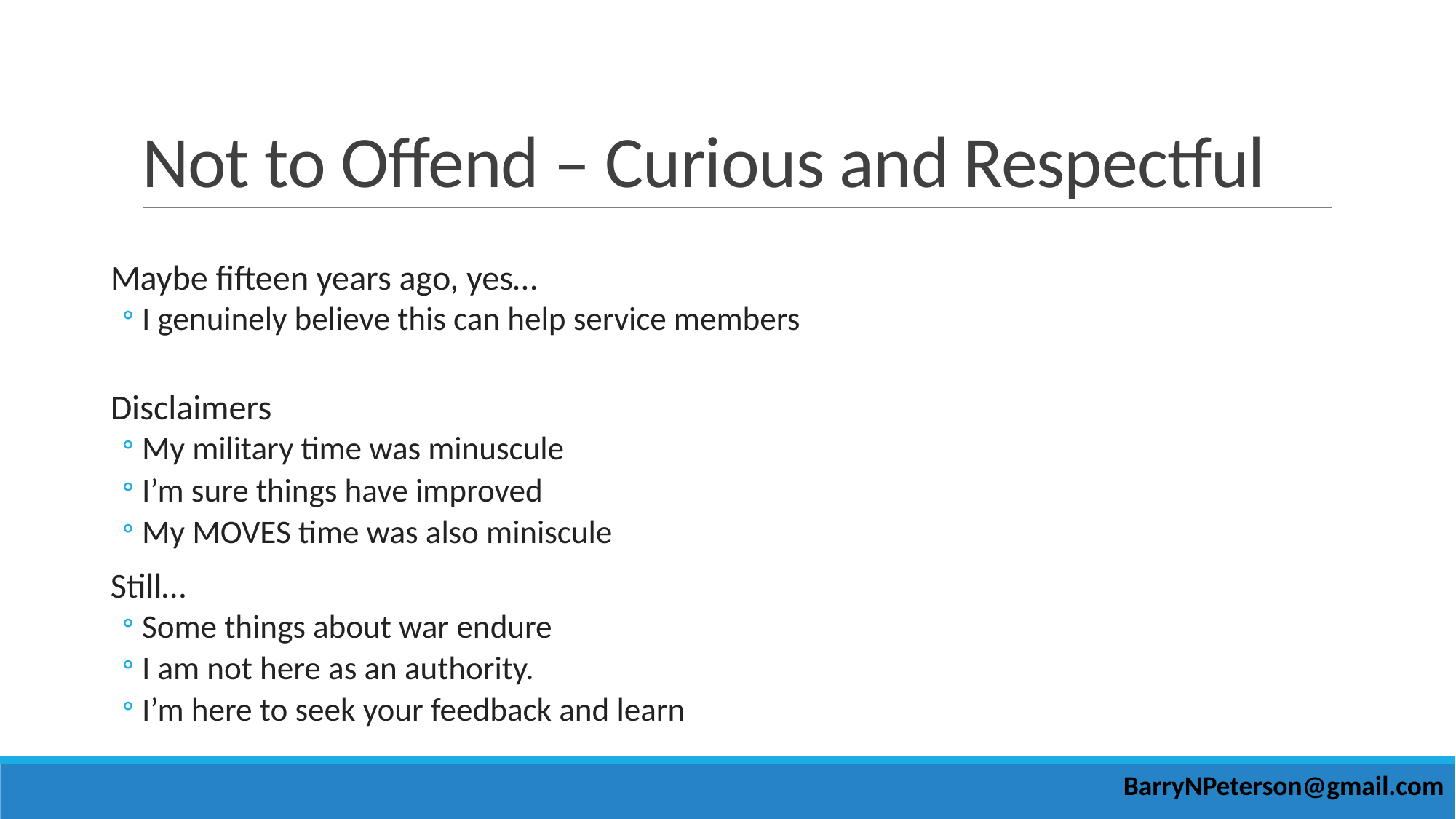

# Not to Offend – Curious and Respectful
Maybe fifteen years ago, yes…
I genuinely believe this can help service members
Disclaimers
My military time was minuscule
I’m sure things have improved
My MOVES time was also miniscule
Still…
Some things about war endure
I am not here as an authority.
I’m here to seek your feedback and learn

BarryNPeterson@gmail.com